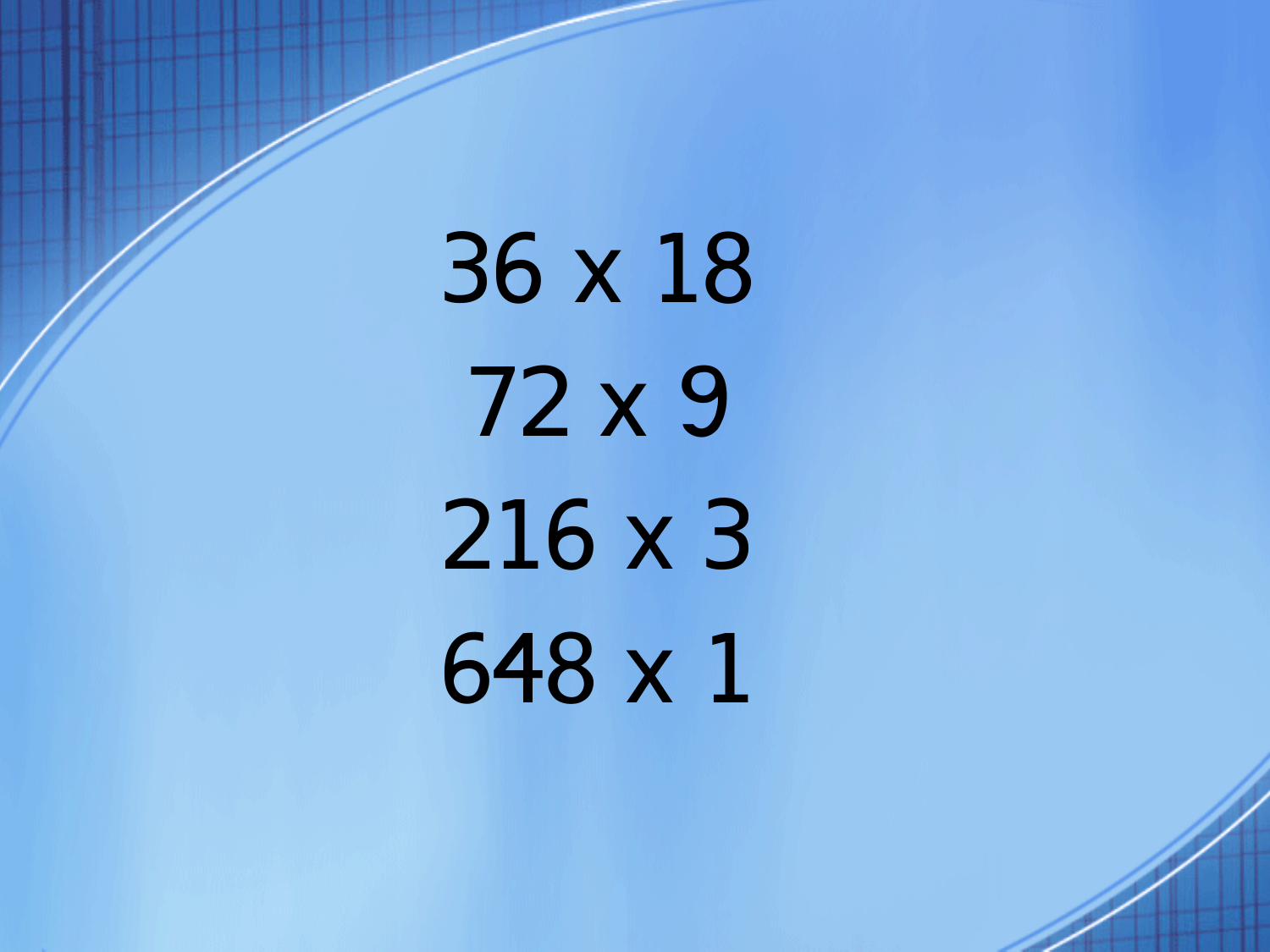

36 x 18
72 x 9
216 x 3
648 x 1